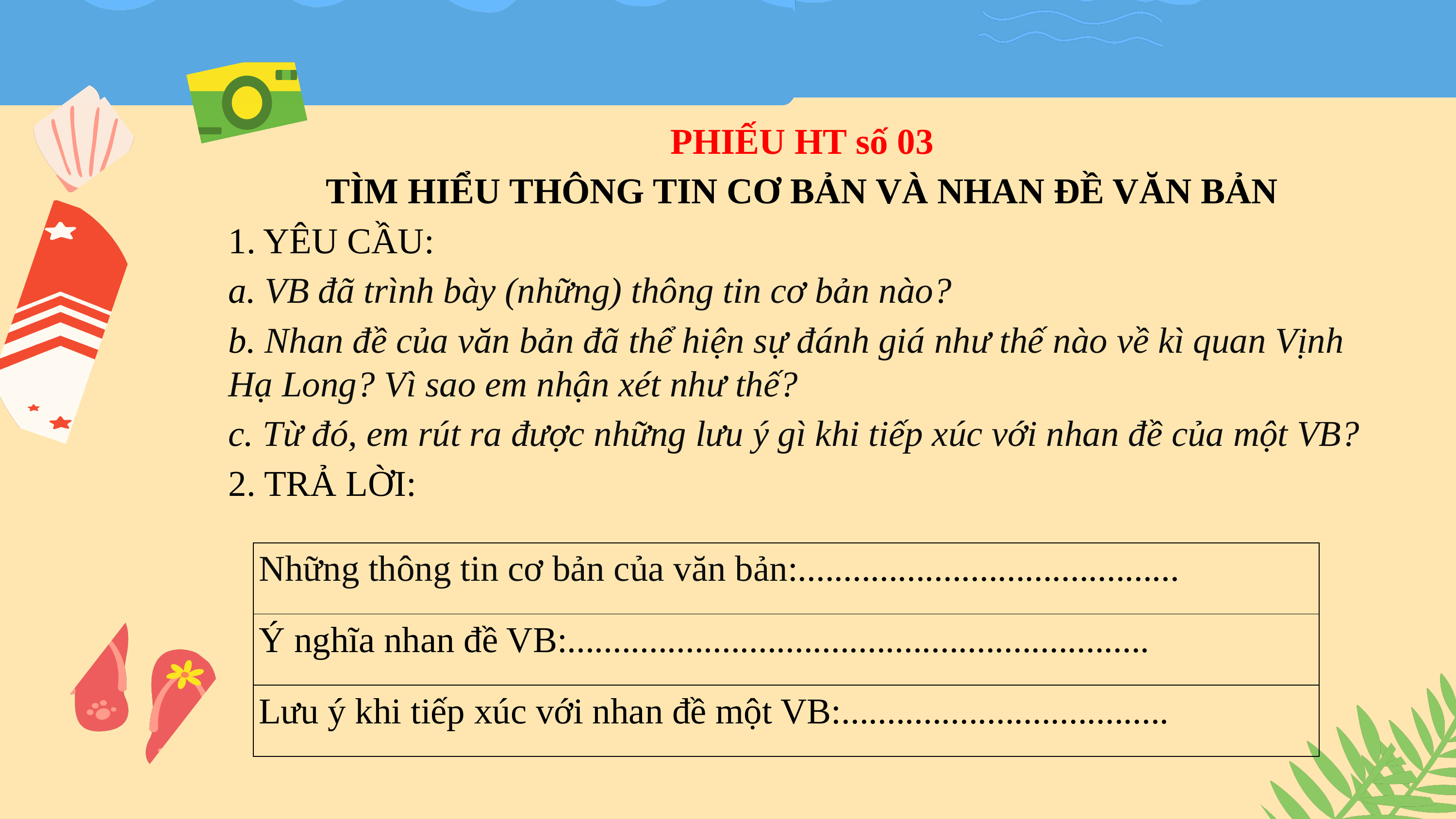

PHIẾU HT số 03
TÌM HIỂU THÔNG TIN CƠ BẢN VÀ NHAN ĐỀ VĂN BẢN
1. YÊU CẦU:
a. VB đã trình bày (những) thông tin cơ bản nào?
b. Nhan đề của văn bản đã thể hiện sự đánh giá như thế nào về kì quan Vịnh Hạ Long? Vì sao em nhận xét như thế?
c. Từ đó, em rút ra được những lưu ý gì khi tiếp xúc với nhan đề của một VB?
2. TRẢ LỜI:

| Những thông tin cơ bản của văn bản:.......................................... |
| --- |
| Ý nghĩa nhan đề VB:................................................................ |
| Lưu ý khi tiếp xúc với nhan đề một VB:.................................... |